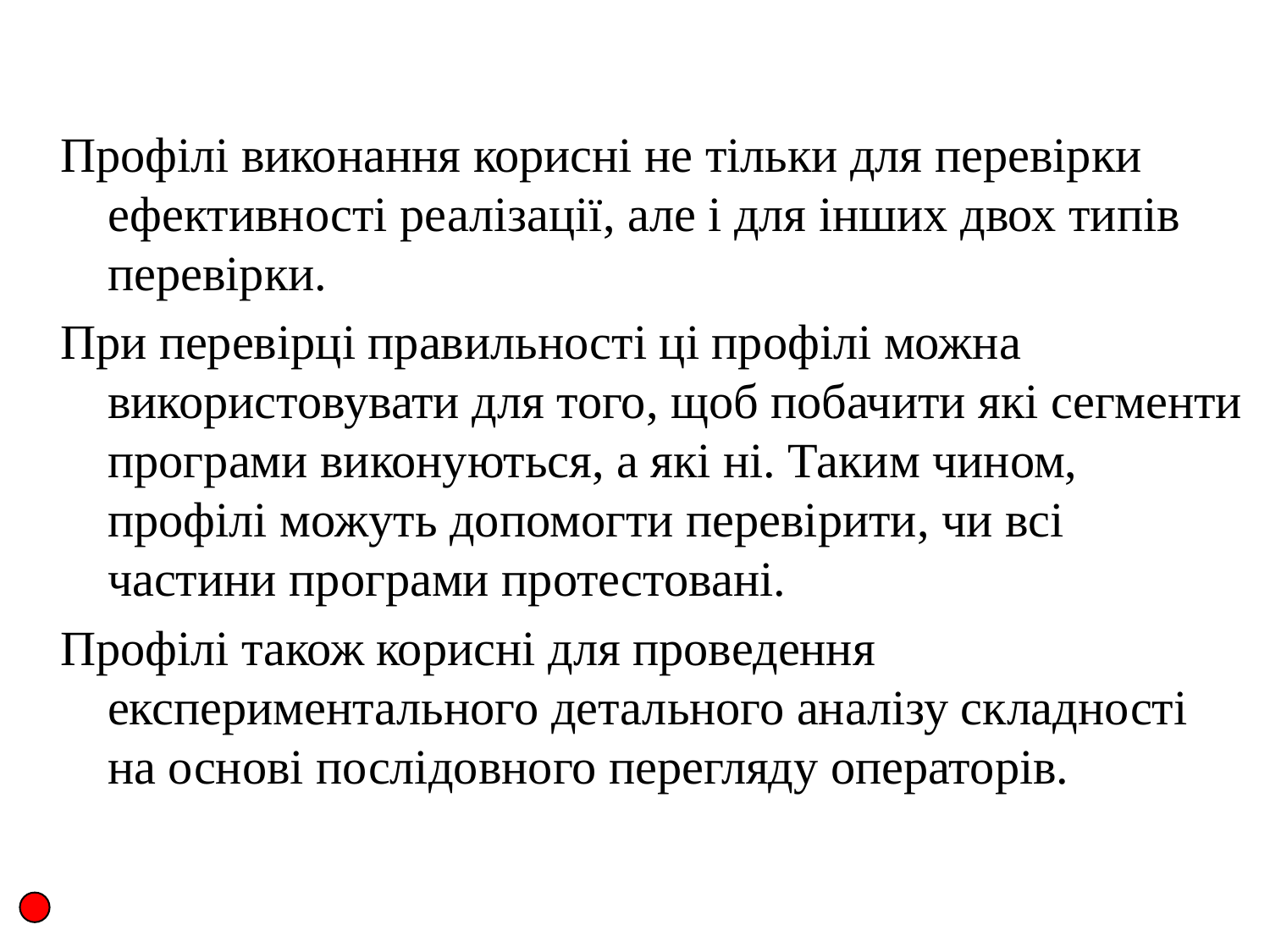

Профілі виконання корисні не тільки для перевірки ефективності реалізації, але і для інших двох типів перевірки.
При перевірці правильності ці профілі можна використовувати для того, щоб побачити які сегменти програми виконуються, а які ні. Таким чином, профілі можуть допомогти перевірити, чи всі частини програми протестовані.
Профілі також корисні для проведення експериментального детального аналізу складності на основі послідовного перегляду операторів.